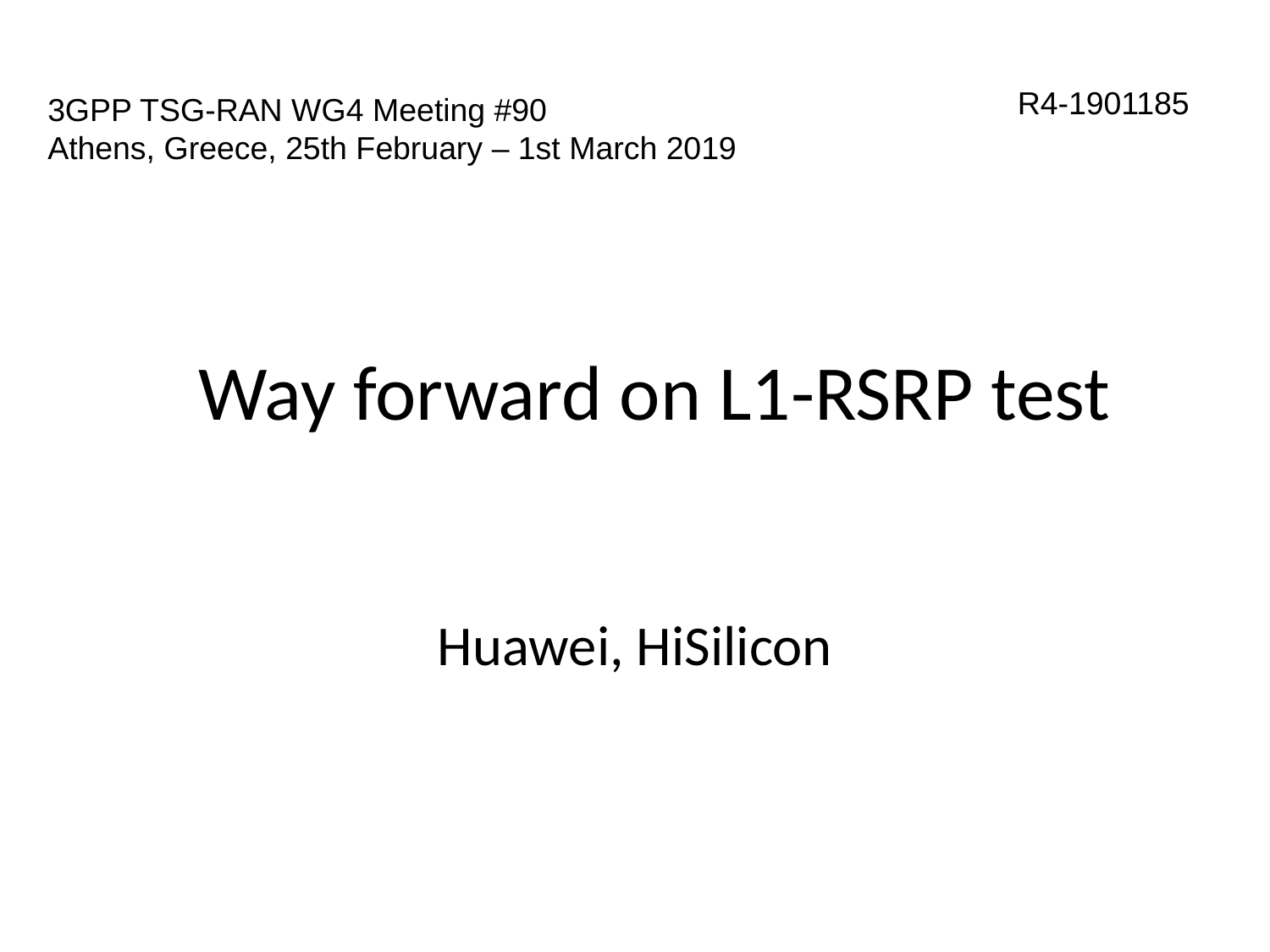

# 3GPP TSG-RAN WG4 Meeting #90 Athens, Greece, 25th February – 1st March 2019
R4-1901185
Way forward on L1-RSRP test
Huawei, HiSilicon